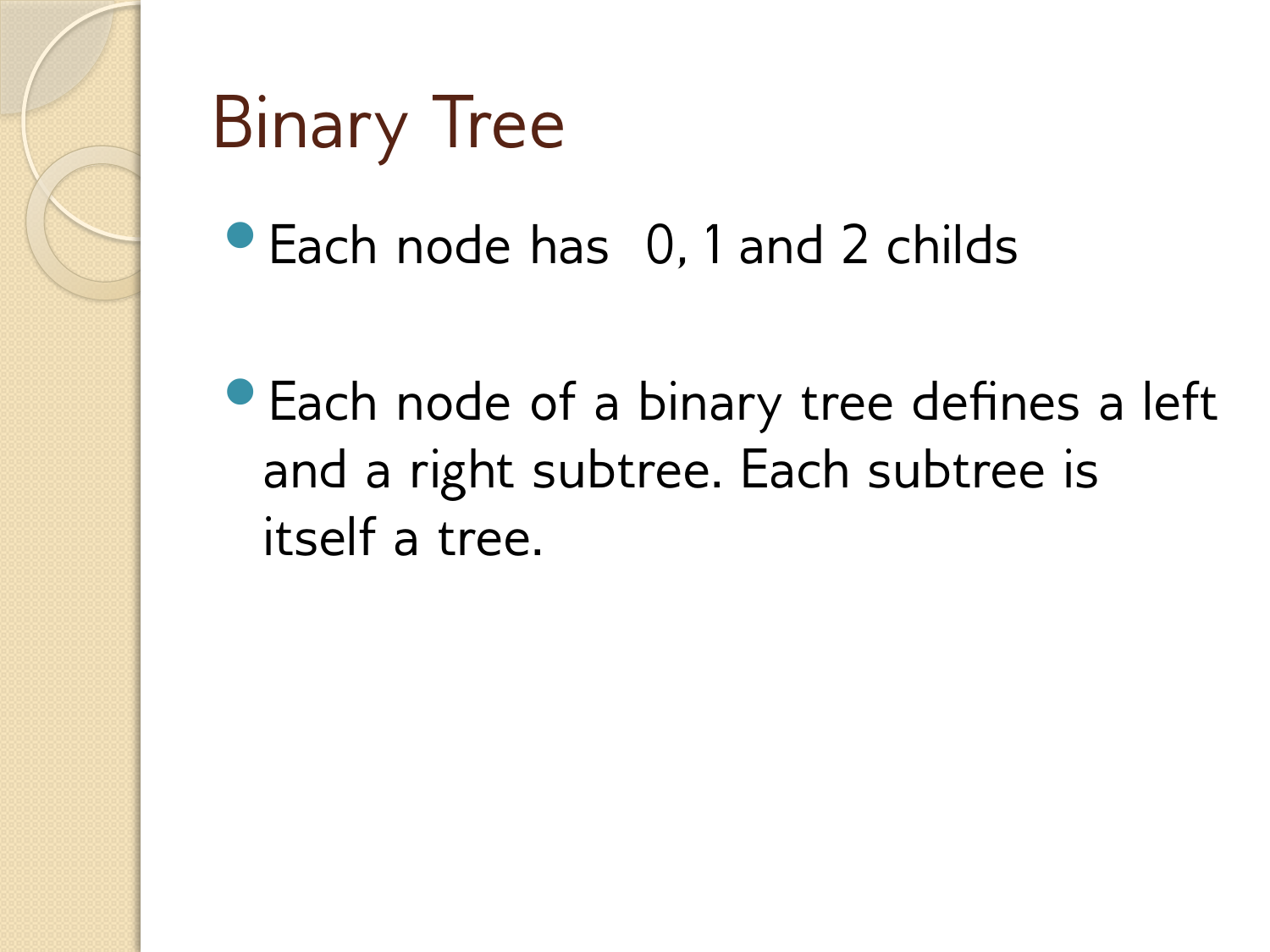

# Binary Tree
Each node has  0, 1 and 2 childs

Each node of a binary tree defines a left and a right subtree. Each subtree is itself a tree.